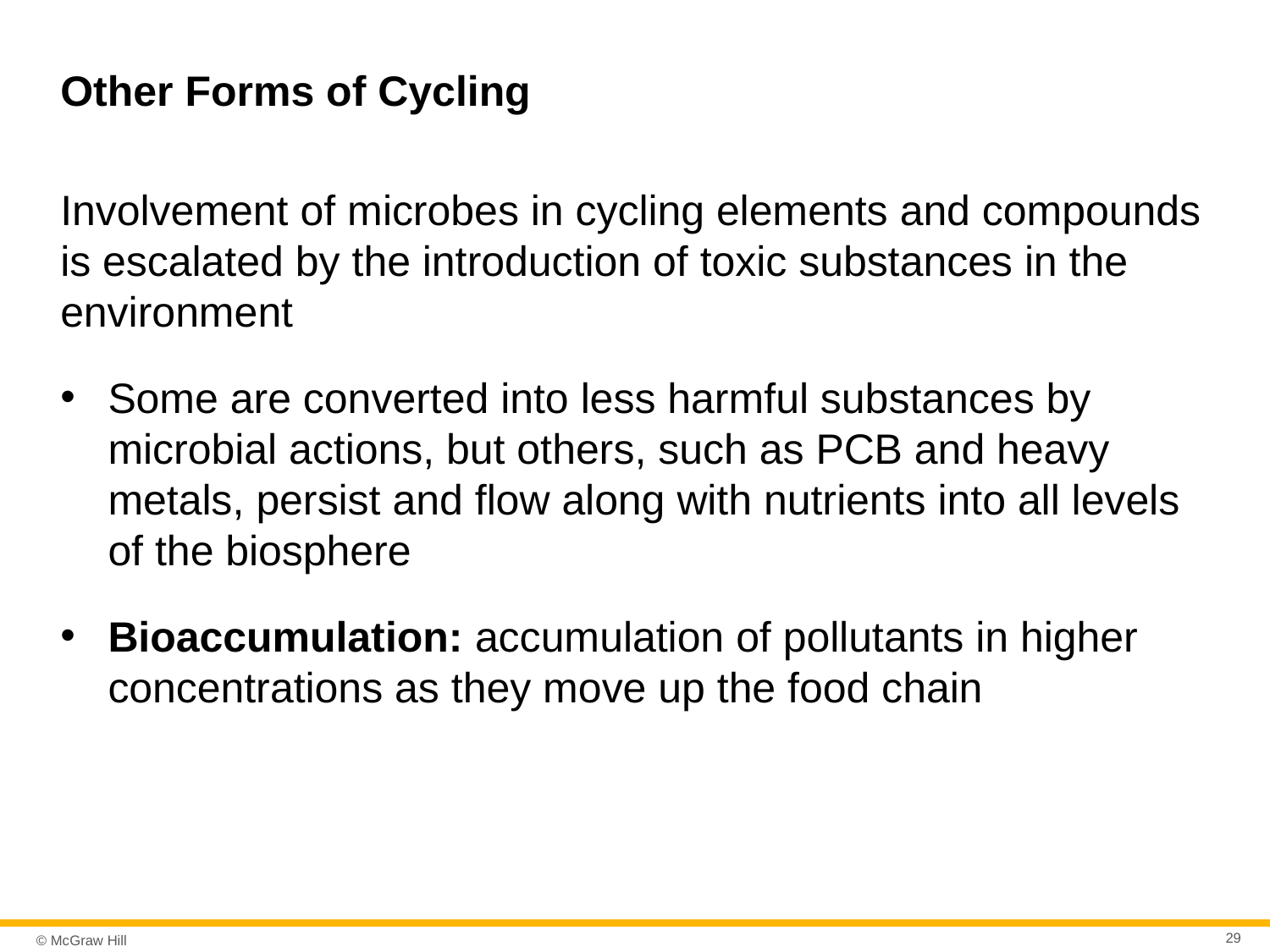

# Other Forms of Cycling
Involvement of microbes in cycling elements and compounds is escalated by the introduction of toxic substances in the environment
Some are converted into less harmful substances by microbial actions, but others, such as PCB and heavy metals, persist and flow along with nutrients into all levels of the biosphere
Bioaccumulation: accumulation of pollutants in higher concentrations as they move up the food chain